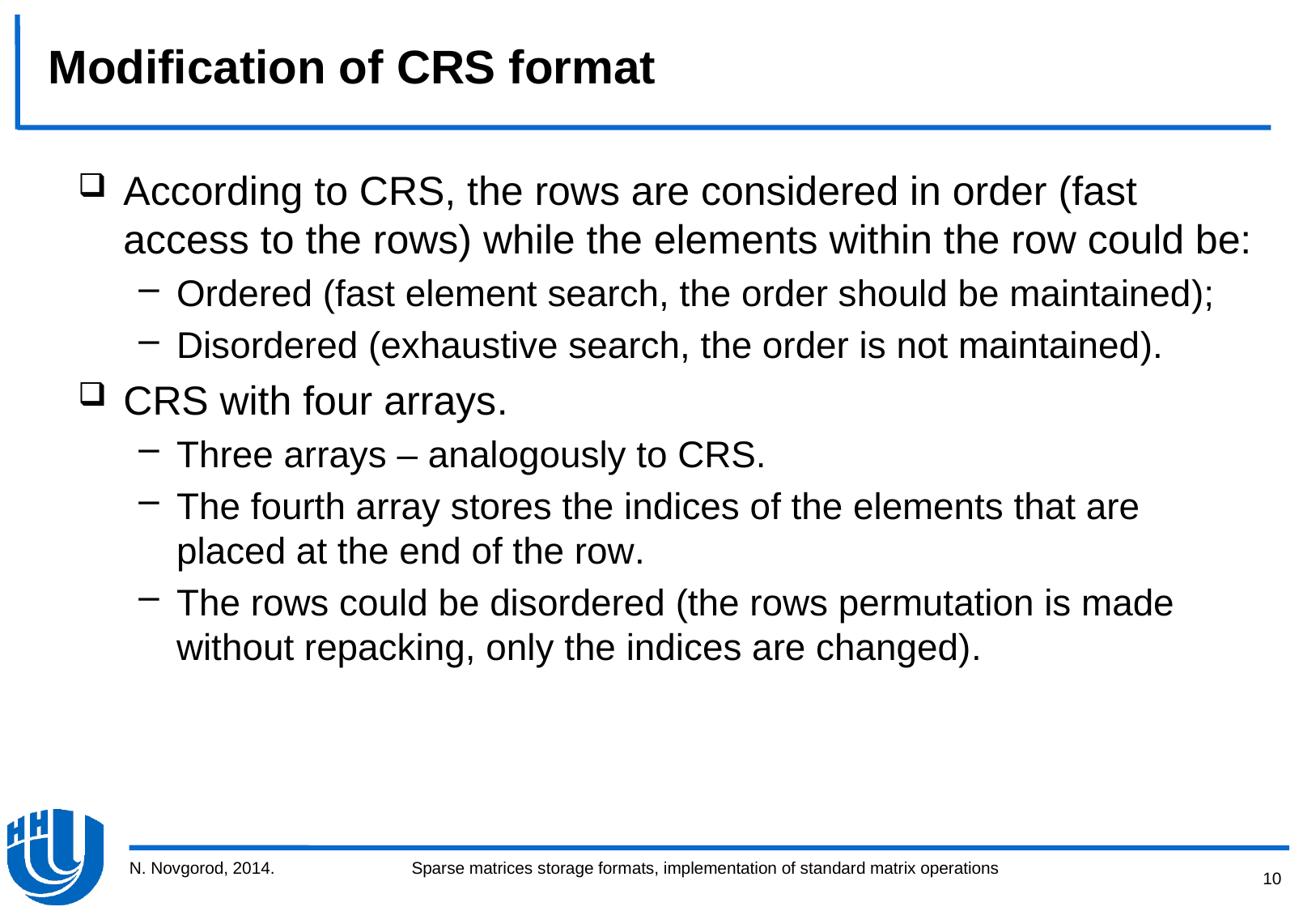

# Modification of CRS format
According to CRS, the rows are considered in order (fast access to the rows) while the elements within the row could be:
Ordered (fast element search, the order should be maintained);
Disordered (exhaustive search, the order is not maintained).
CRS with four arrays.
Three arrays – analogously to CRS.
The fourth array stores the indices of the elements that are placed at the end of the row.
The rows could be disordered (the rows permutation is made without repacking, only the indices are changed).

N. Novgorod, 2014.
10
Sparse matrices storage formats, implementation of standard matrix operations